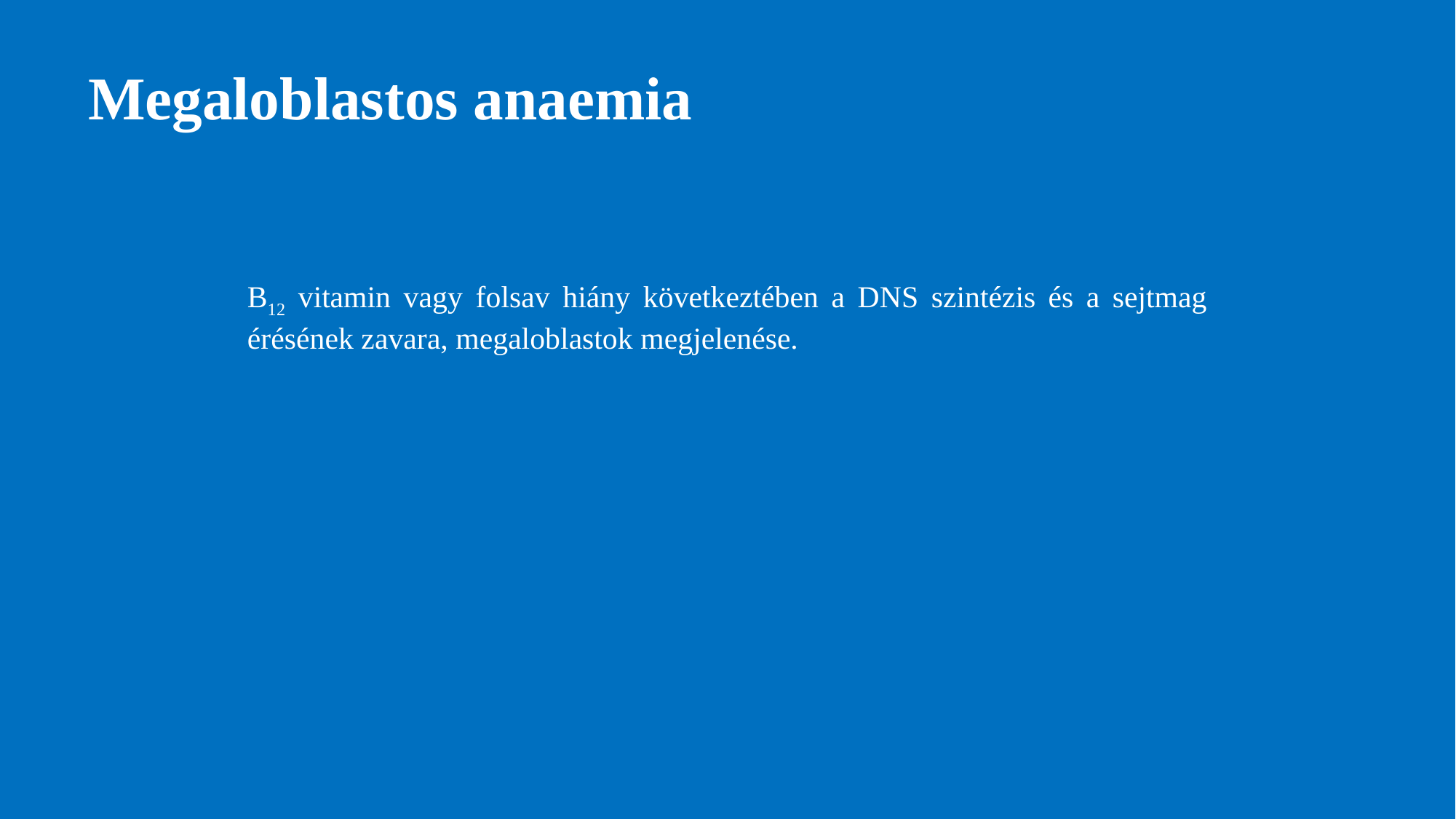

# Megaloblastos anaemia
B12 vitamin vagy folsav hiány következtében a DNS szintézis és a sejtmag érésének zavara, megaloblastok megjelenése.